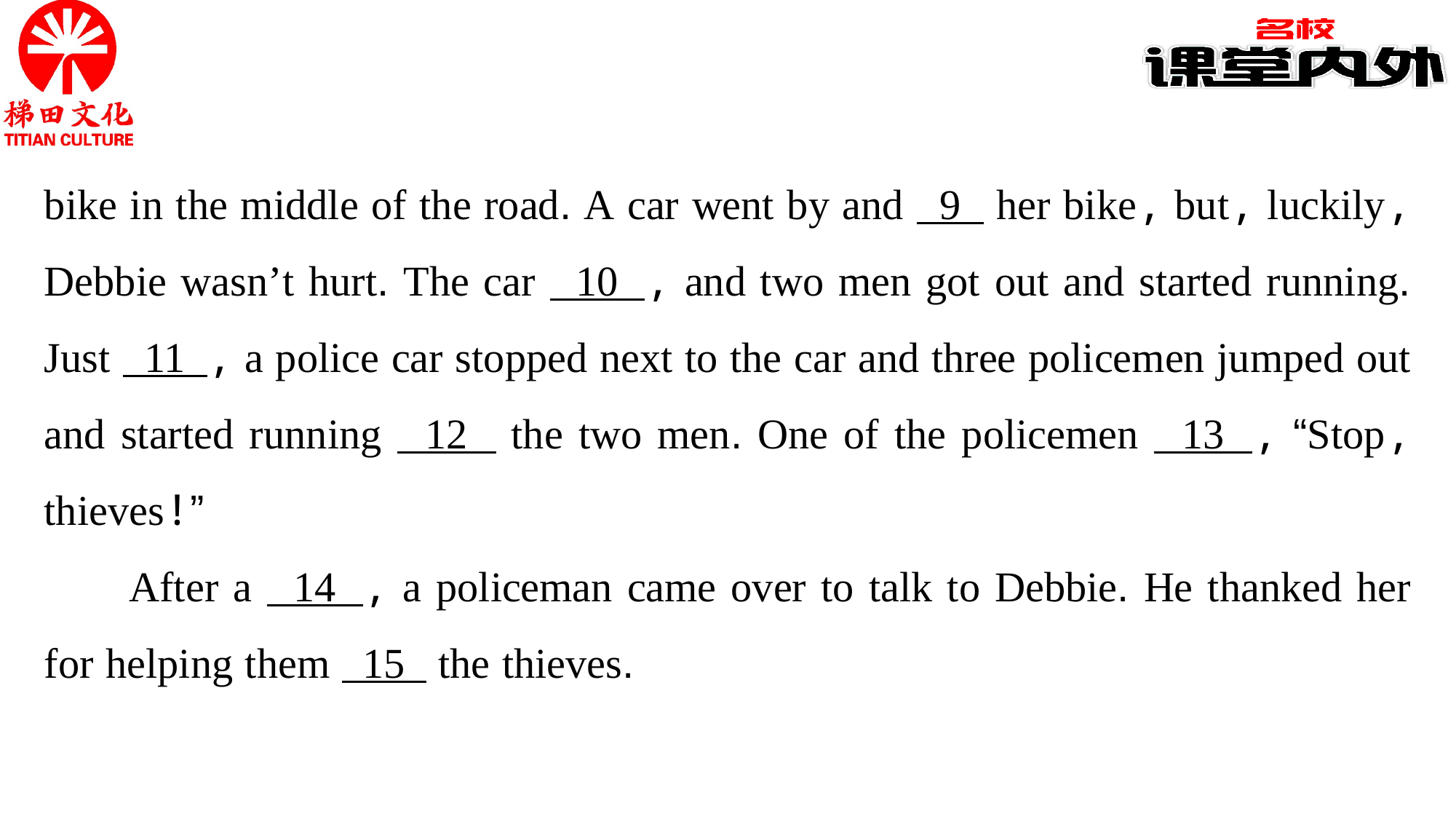

bike in the middle of the road. A car went by and   9   her bike, but, luckily, Debbie wasn’t hurt. The car   10  , and two men got out and started running. Just   11  , a police car stopped next to the car and three policemen jumped out and started running   12   the two men. One of the policemen   13  , “Stop, thieves!”
After a   14  , a policeman came over to talk to Debbie. He thanked her for helping them   15   the thieves.